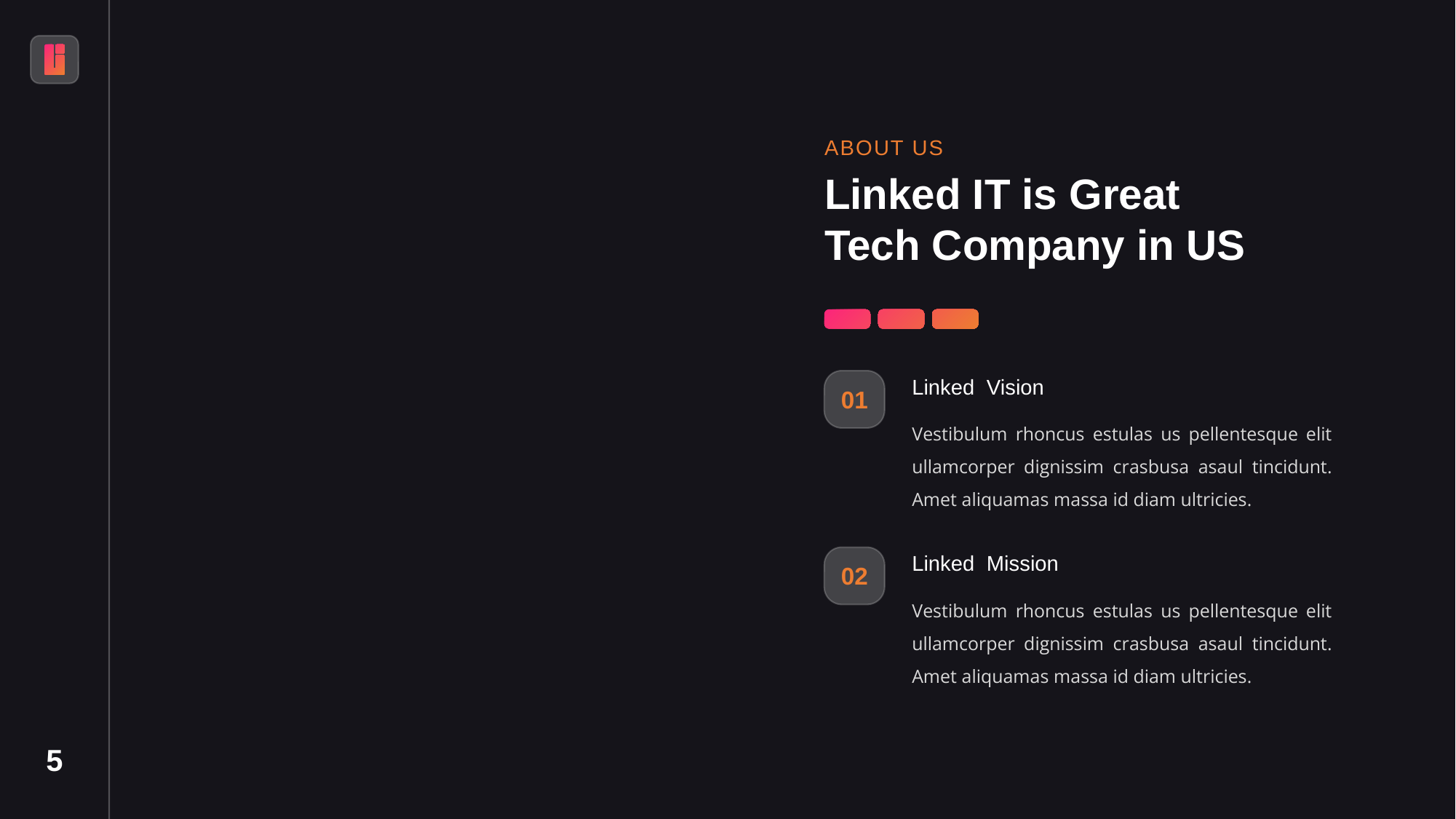

ABOUT US
Linked IT is Great Tech Company in US

Linked  Vision

01
Vestibulum rhoncus estulas us pellentesque elit ullamcorper dignissim crasbusa asaul tincidunt. Amet aliquamas massa id diam ultricies.
Linked  Mission

02
Vestibulum rhoncus estulas us pellentesque elit ullamcorper dignissim crasbusa asaul tincidunt. Amet aliquamas massa id diam ultricies.